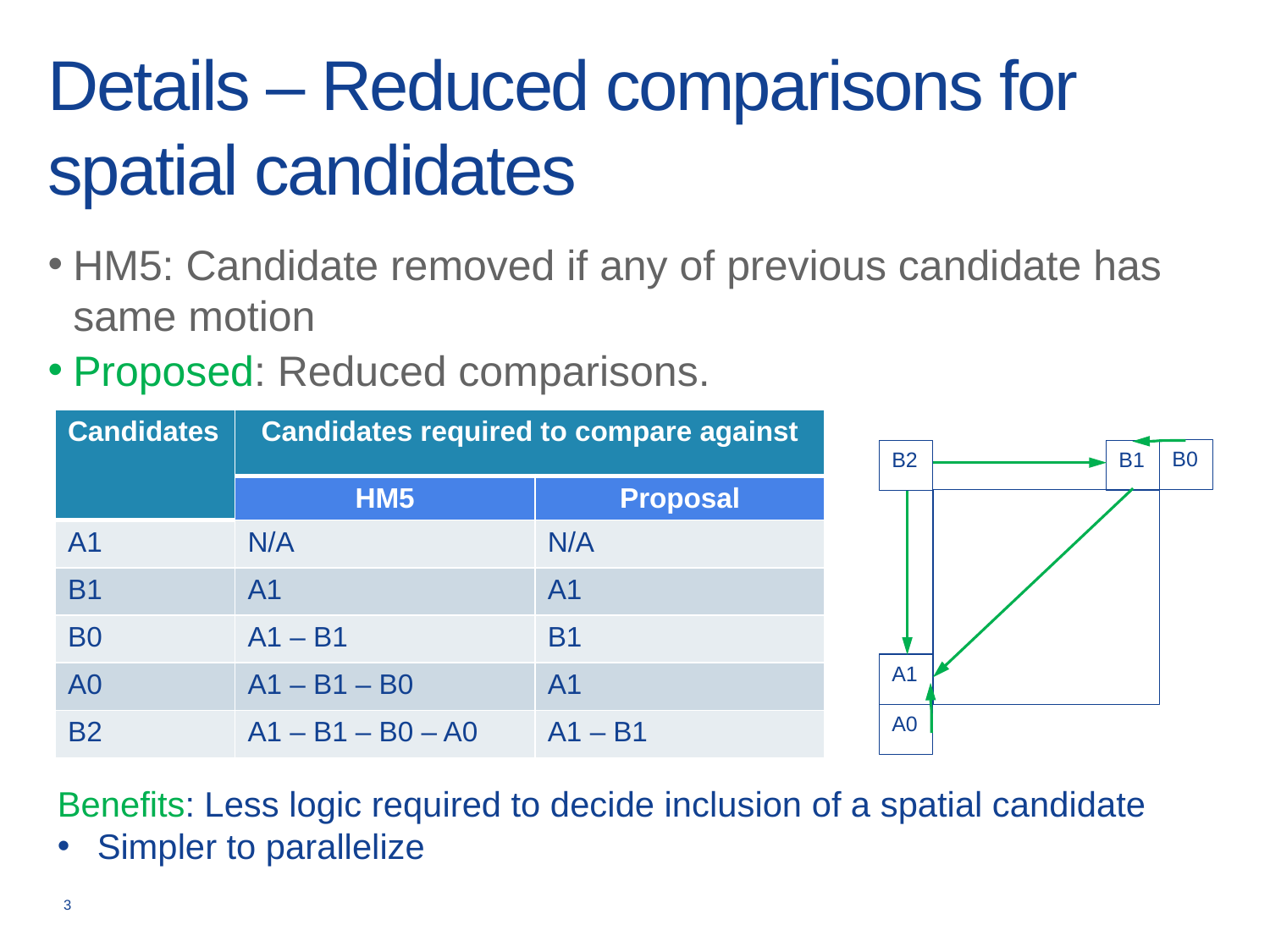

# Details – Reduced comparisons for spatial candidates
HM5: Candidate removed if any of previous candidate has same motion
Proposed: Reduced comparisons.
| Candidates | Candidates required to compare against |  |
| --- | --- | --- |
|  | HM5 | Proposal |
| A1 | N/A | N/A |
| B1 | A1 | A1 |
| B0 | A1 – B1 | B1 |
| A0 | A1 – B1 – B0 | A1 |
| B2 | A1 – B1 – B0 – A0 | A1 – B1 |
B0
B2
B1

A1
A0

Benefits: Less logic required to decide inclusion of a spatial candidate
Simpler to parallelize

3